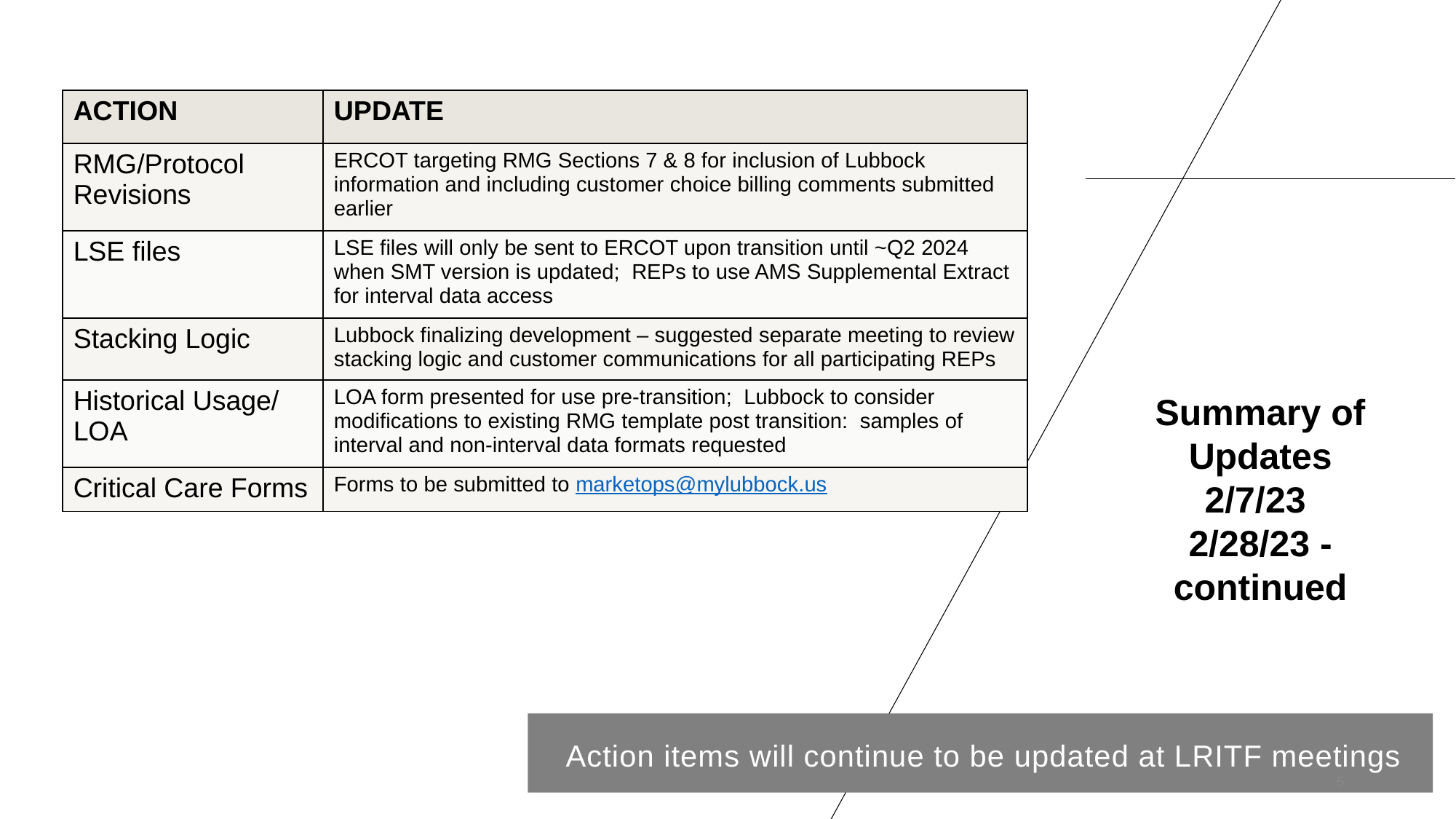

| ACTION | UPDATE |
| --- | --- |
| RMG/Protocol Revisions | ERCOT targeting RMG Sections 7 & 8 for inclusion of Lubbock information and including customer choice billing comments submitted earlier |
| LSE files | LSE files will only be sent to ERCOT upon transition until ~Q2 2024 when SMT version is updated; REPs to use AMS Supplemental Extract for interval data access |
| Stacking Logic | Lubbock finalizing development – suggested separate meeting to review stacking logic and customer communications for all participating REPs |
| Historical Usage/ LOA | LOA form presented for use pre-transition; Lubbock to consider modifications to existing RMG template post transition: samples of interval and non-interval data formats requested |
| Critical Care Forms | Forms to be submitted to marketops@mylubbock.us |
Summary of Updates
2/7/23
2/28/23 - continued
Action items will continue to be updated at LRITF meetings
5